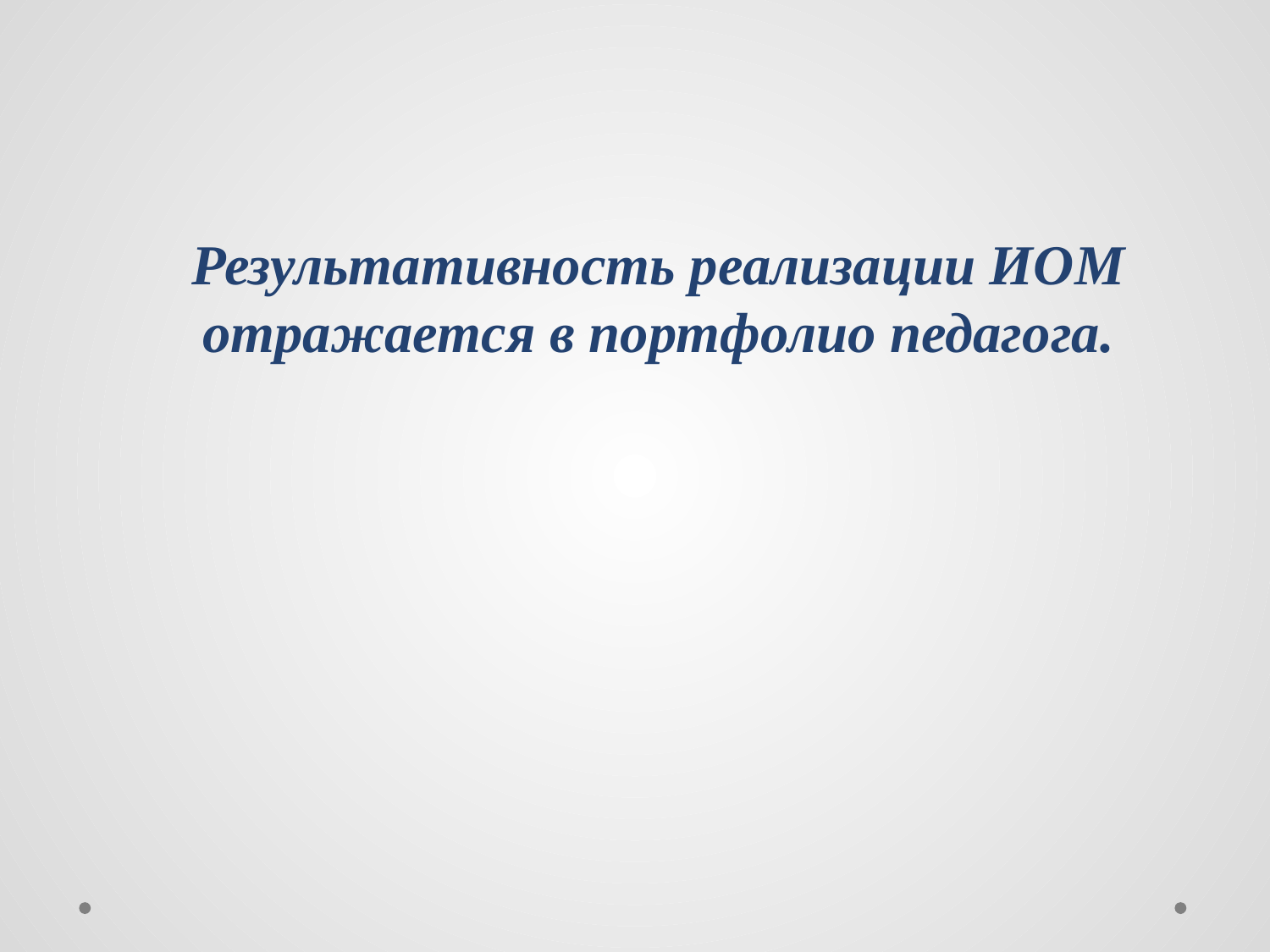

Результативность реализации ИОМ отражается в портфолио педагога.